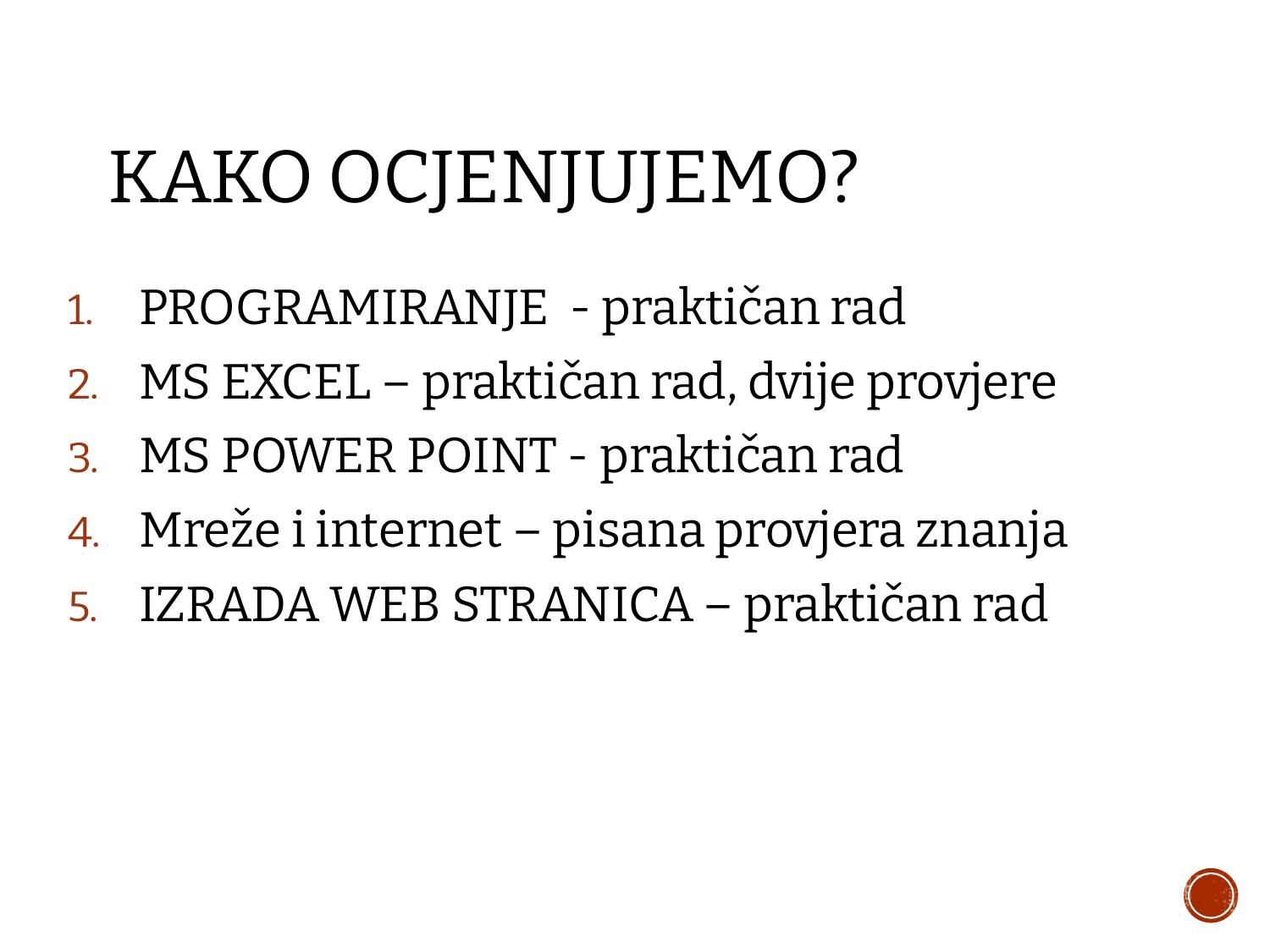

# Kako ocjenjujemo?
PROGRAMIRANJE  - praktičan rad
MS EXCEL – praktičan rad, dvije provjere
MS POWER POINT - praktičan rad
Mreže i internet – pisana provjera znanja
IZRADA WEB STRANICA – praktičan rad